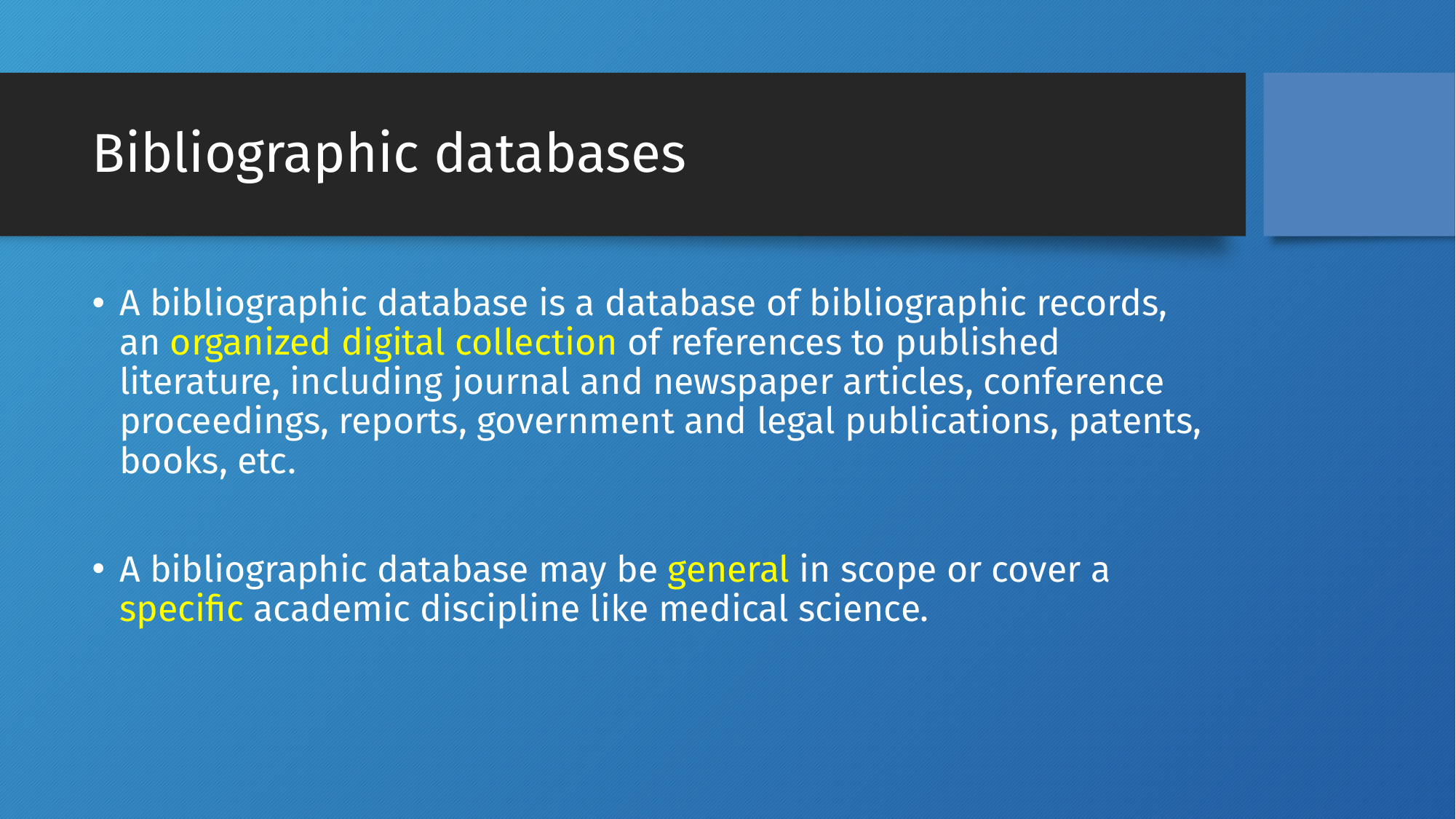

# Bibliographic databases
A bibliographic database is a database of bibliographic records, an organized digital collection of references to published literature, including journal and newspaper articles, conference proceedings, reports, government and legal publications, patents, books, etc.

A bibliographic database may be general in scope or cover a specific academic discipline like medical science.